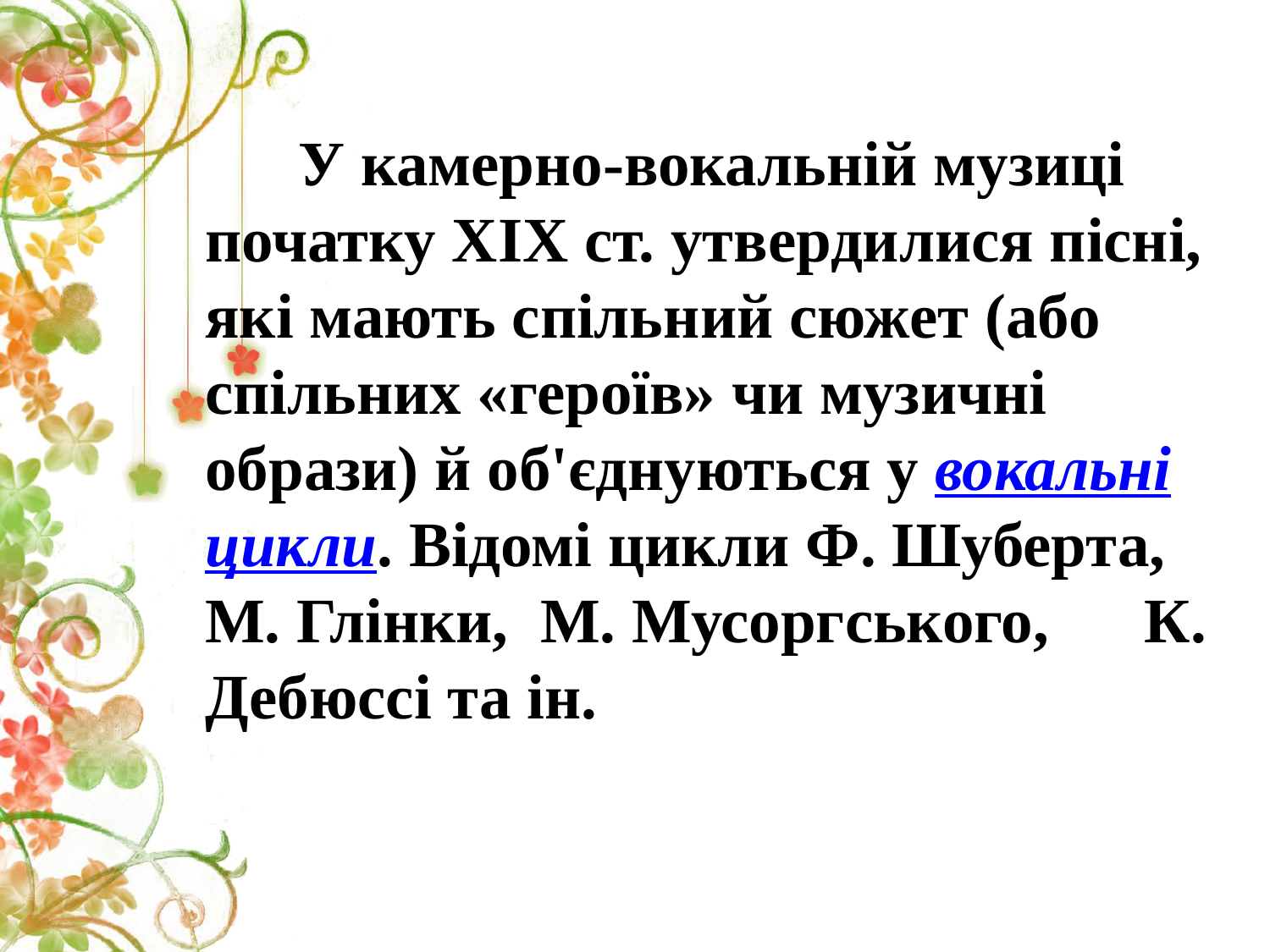

У камерно-вокальній музиці початку XIX ст. утвердилися пісні, які мають спільний сюжет (або спільних «героїв» чи музичні образи) й об'єднуються у вокальні цикли. Відомі цикли Ф. Шуберта, М. Глінки,  М. Мусоргського,      К. Дебюссі та ін.